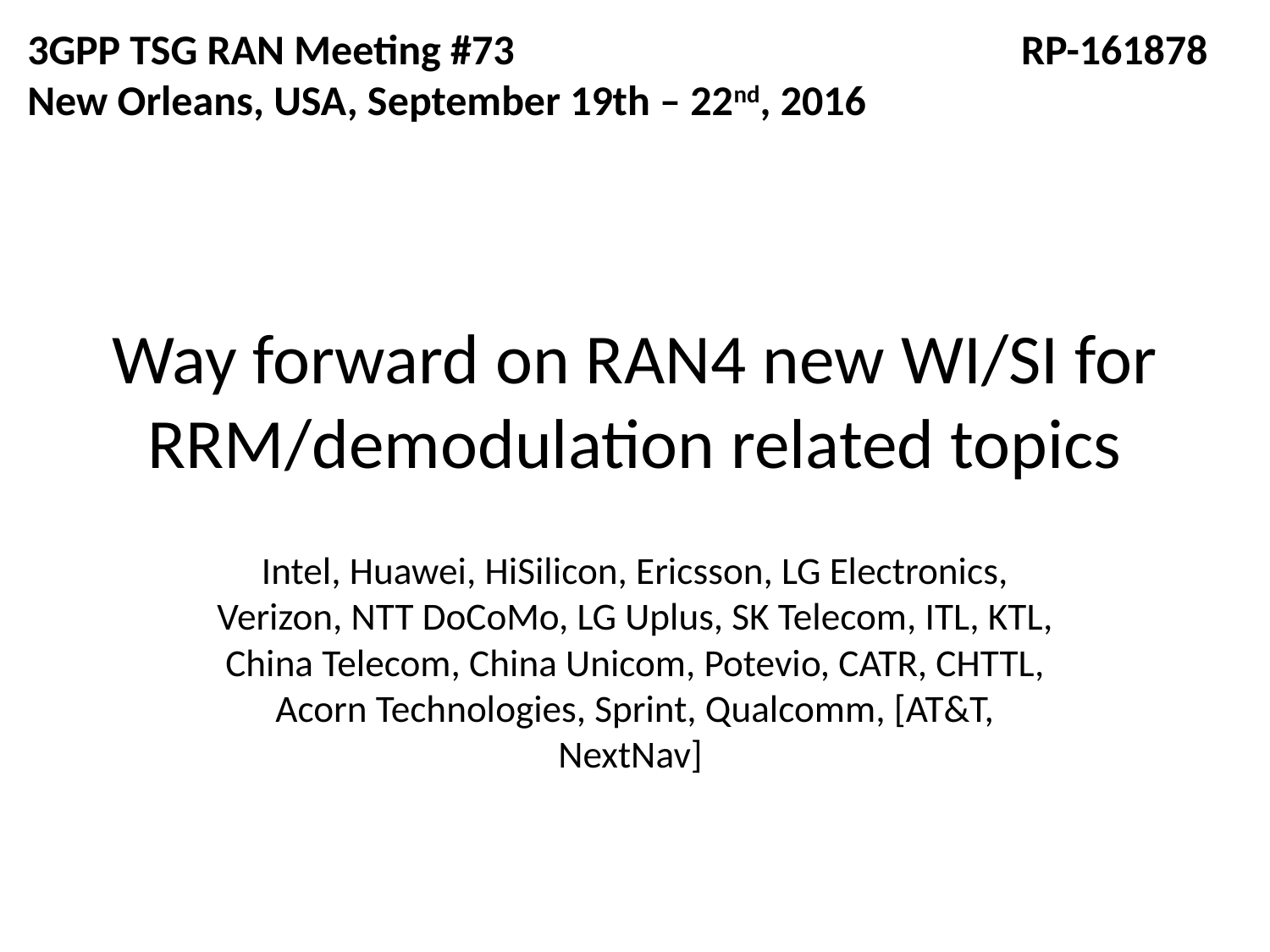

3GPP TSG RAN Meeting #73	                                                   RP-161878
New Orleans, USA, September 19th – 22nd, 2016
# Way forward on RAN4 new WI/SI for RRM/demodulation related topics
Intel, Huawei, HiSilicon, Ericsson, LG Electronics, Verizon, NTT DoCoMo, LG Uplus, SK Telecom, ITL, KTL, China Telecom, China Unicom, Potevio, CATR, CHTTL, Acorn Technologies, Sprint, Qualcomm, [AT&T, NextNav]